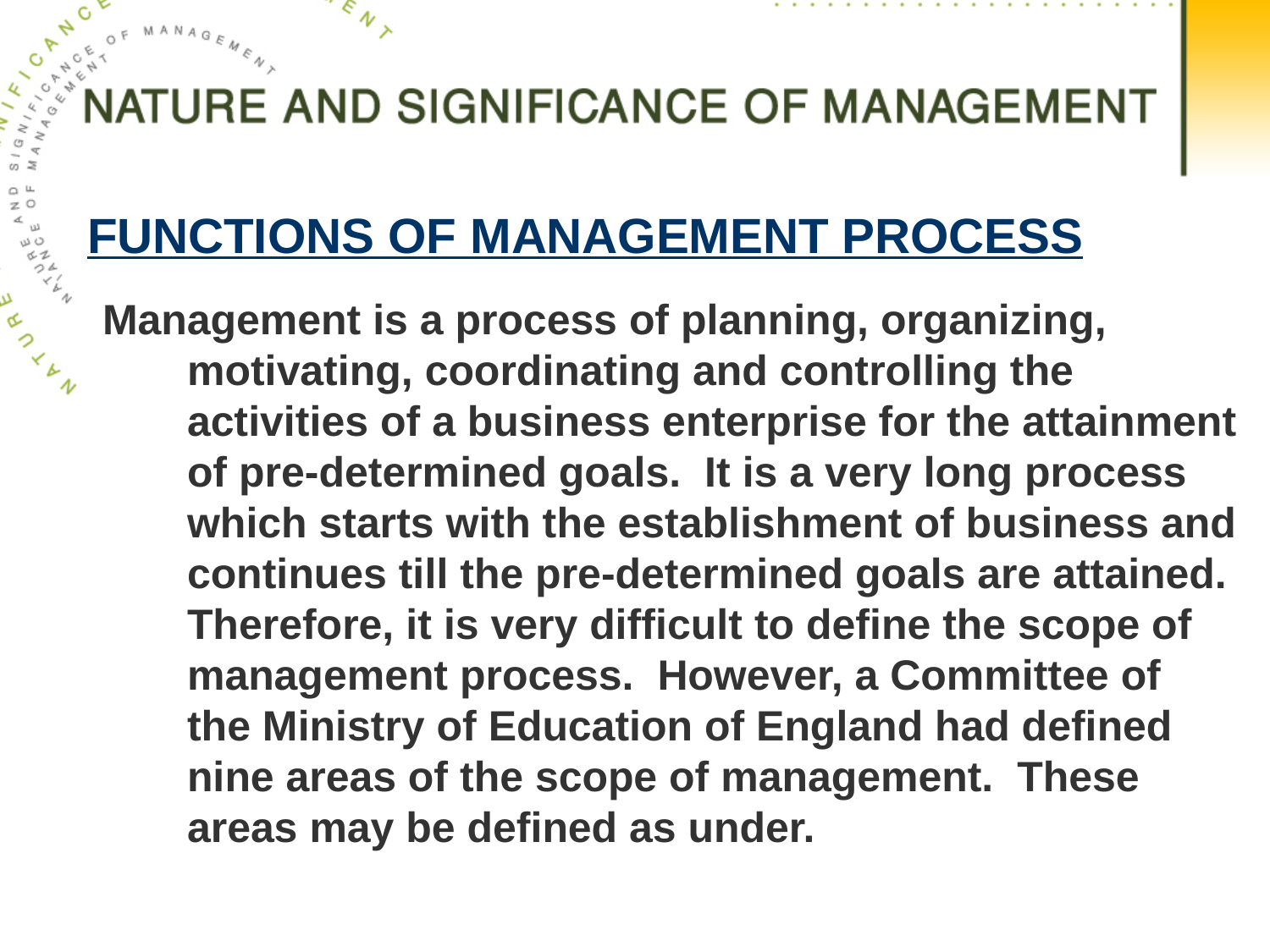

FUNCTIONS OF MANAGEMENT PROCESS
Management is a process of planning, organizing, motivating, coordinating and controlling the activities of a business enterprise for the attainment of pre-determined goals.  It is a very long process which starts with the establishment of business and continues till the pre-determined goals are attained.  Therefore, it is very difficult to define the scope of management process.  However, a Committee of  the Ministry of Education of England had defined nine areas of the scope of management.  These areas may be defined as under.